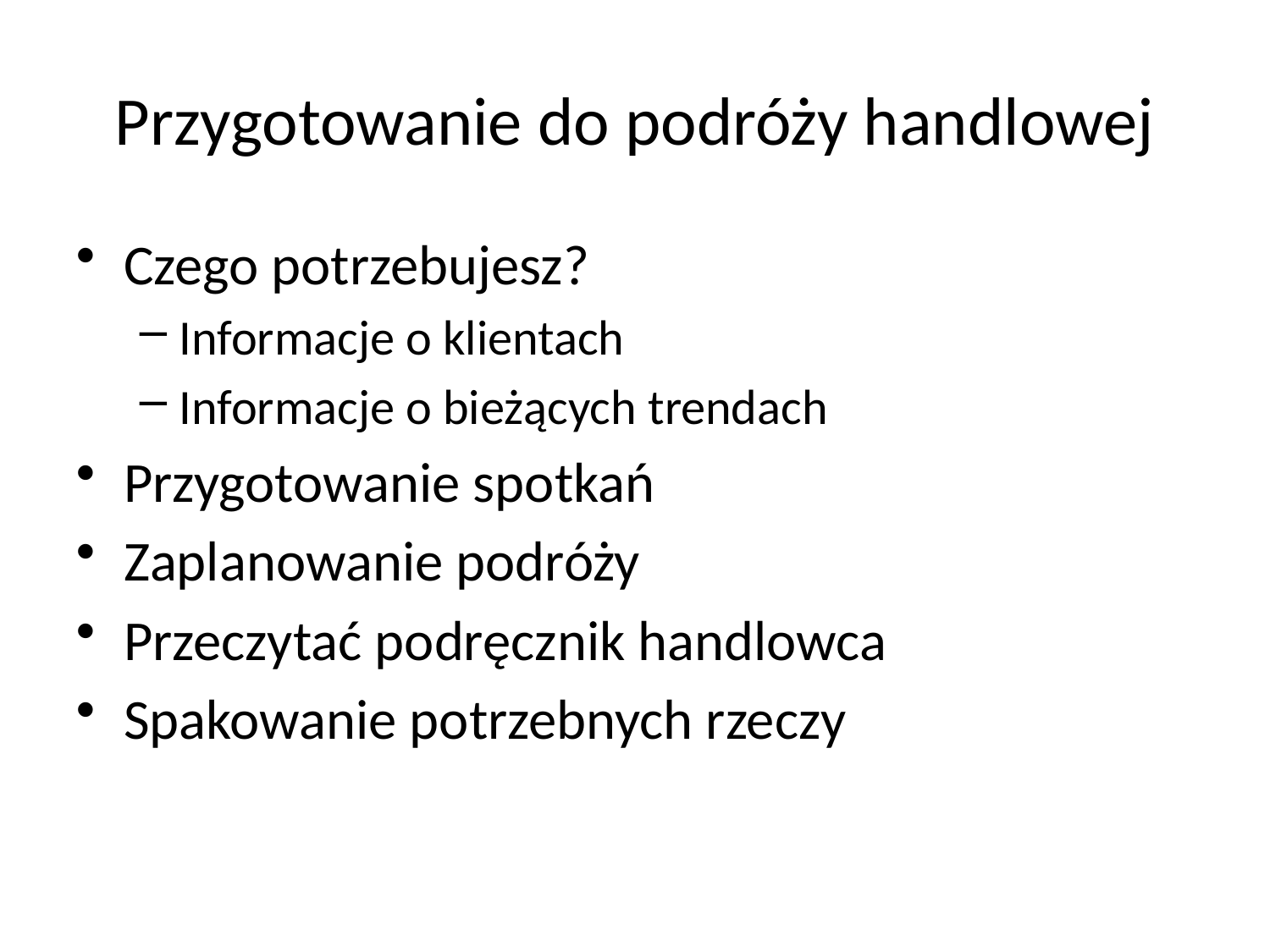

# Przygotowanie do podróży handlowej
Czego potrzebujesz?
Informacje o klientach
Informacje o bieżących trendach
Przygotowanie spotkań
Zaplanowanie podróży
Przeczytać podręcznik handlowca
Spakowanie potrzebnych rzeczy